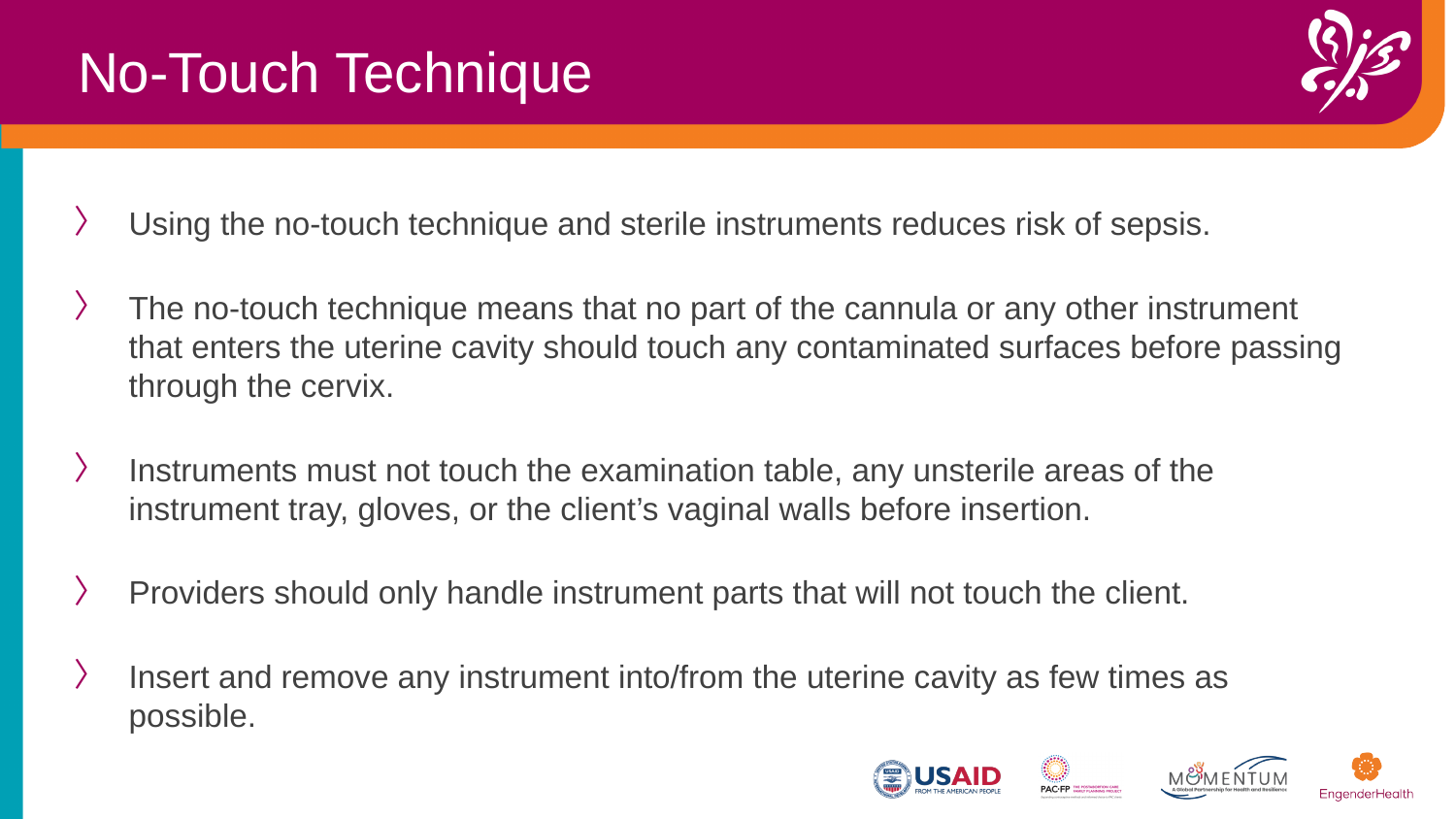

No-Touch Technique
Using the no-touch technique and sterile instruments reduces risk of sepsis.
The no-touch technique means that no part of the cannula or any other instrument that enters the uterine cavity should touch any contaminated surfaces before passing through the cervix. ​
​Instruments must not touch the examination table, any unsterile areas of the instrument tray, gloves, or the client’s vaginal walls before insertion.
Providers should only handle instrument parts that will not touch the client.
Insert and remove any instrument into/from the uterine cavity as few times as possible.  ​